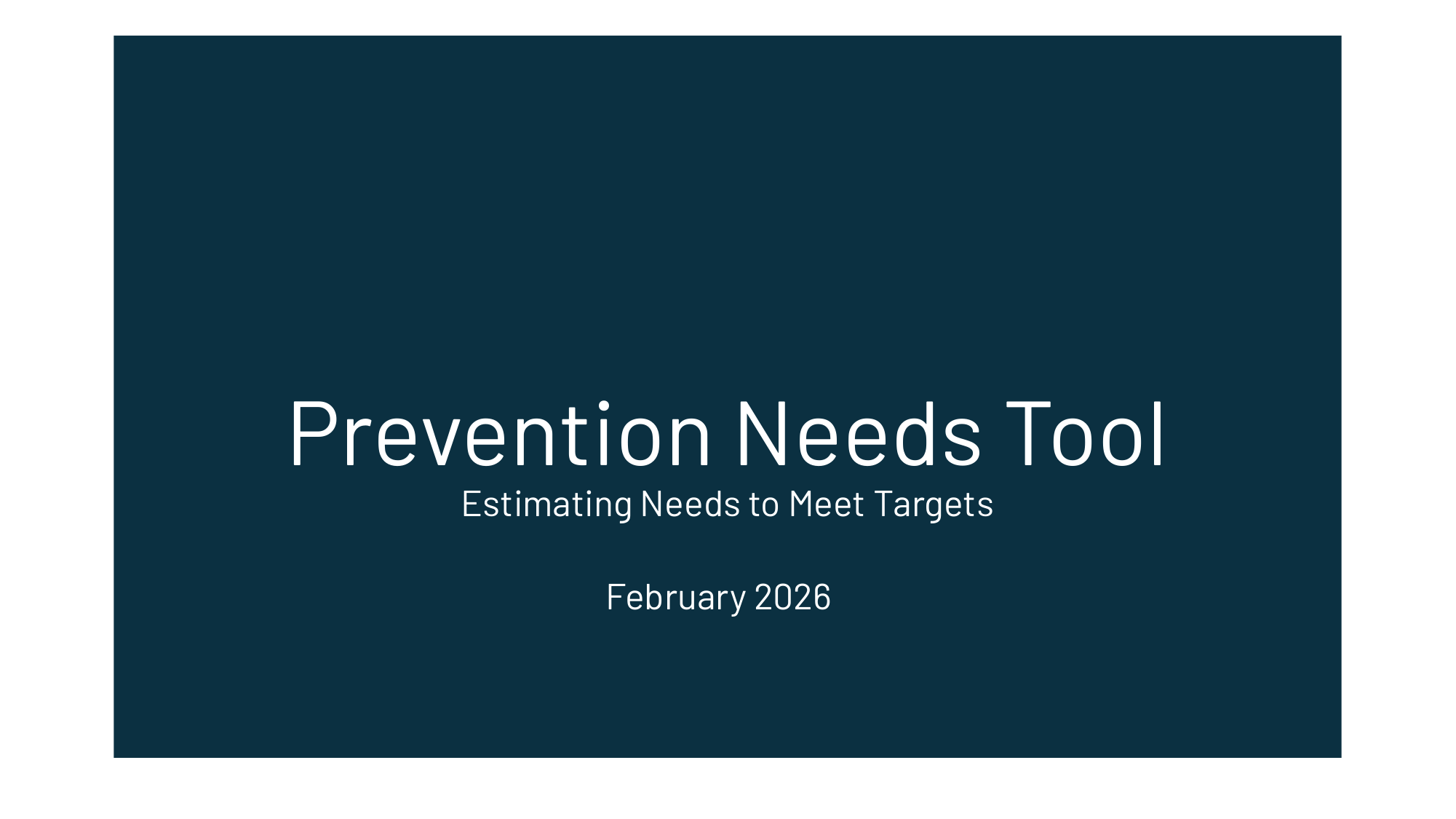

# Prevention Needs Tool Estimating Needs to Meet Targets
February 2026